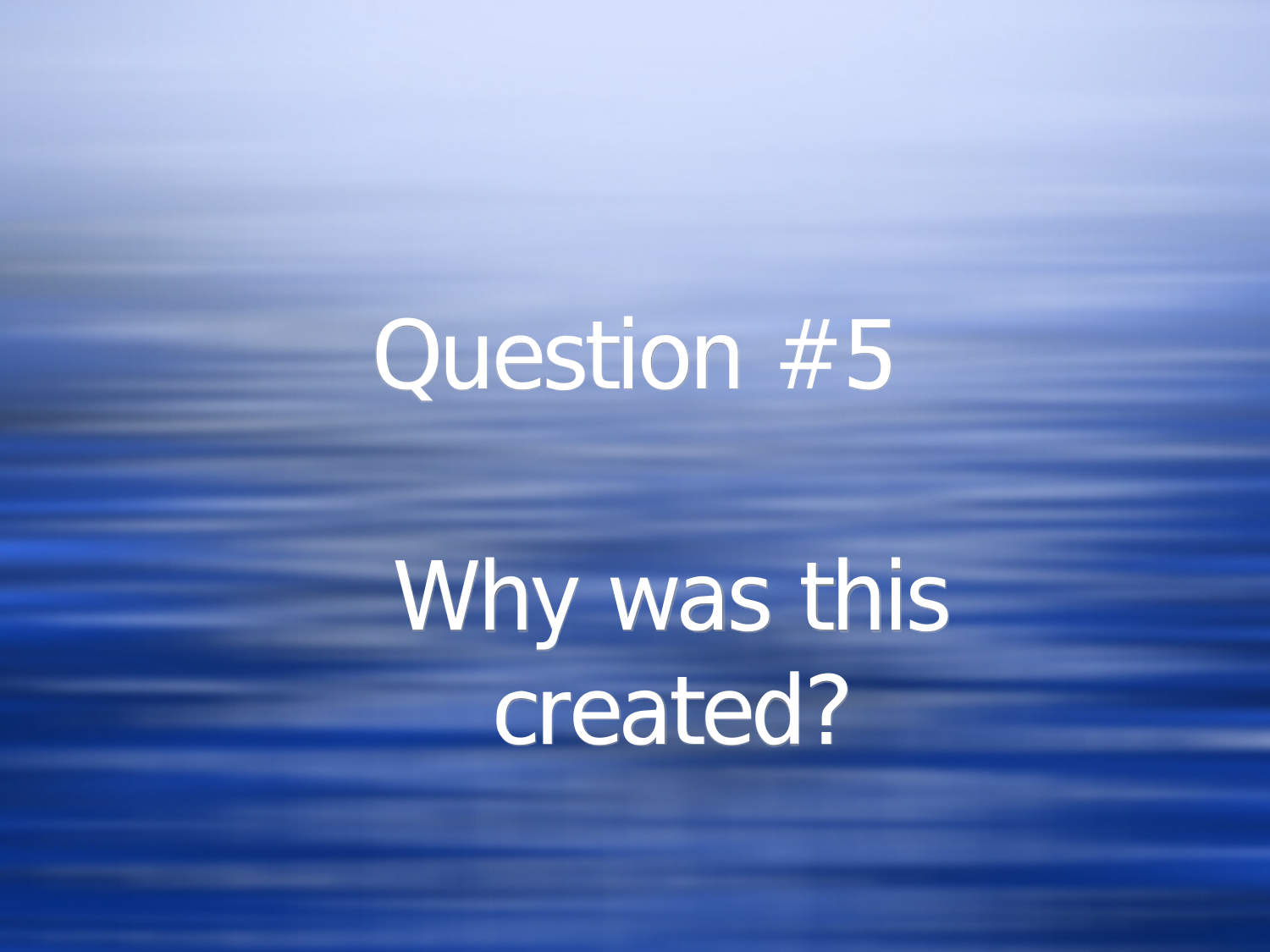

# Question #5
Why was this created?